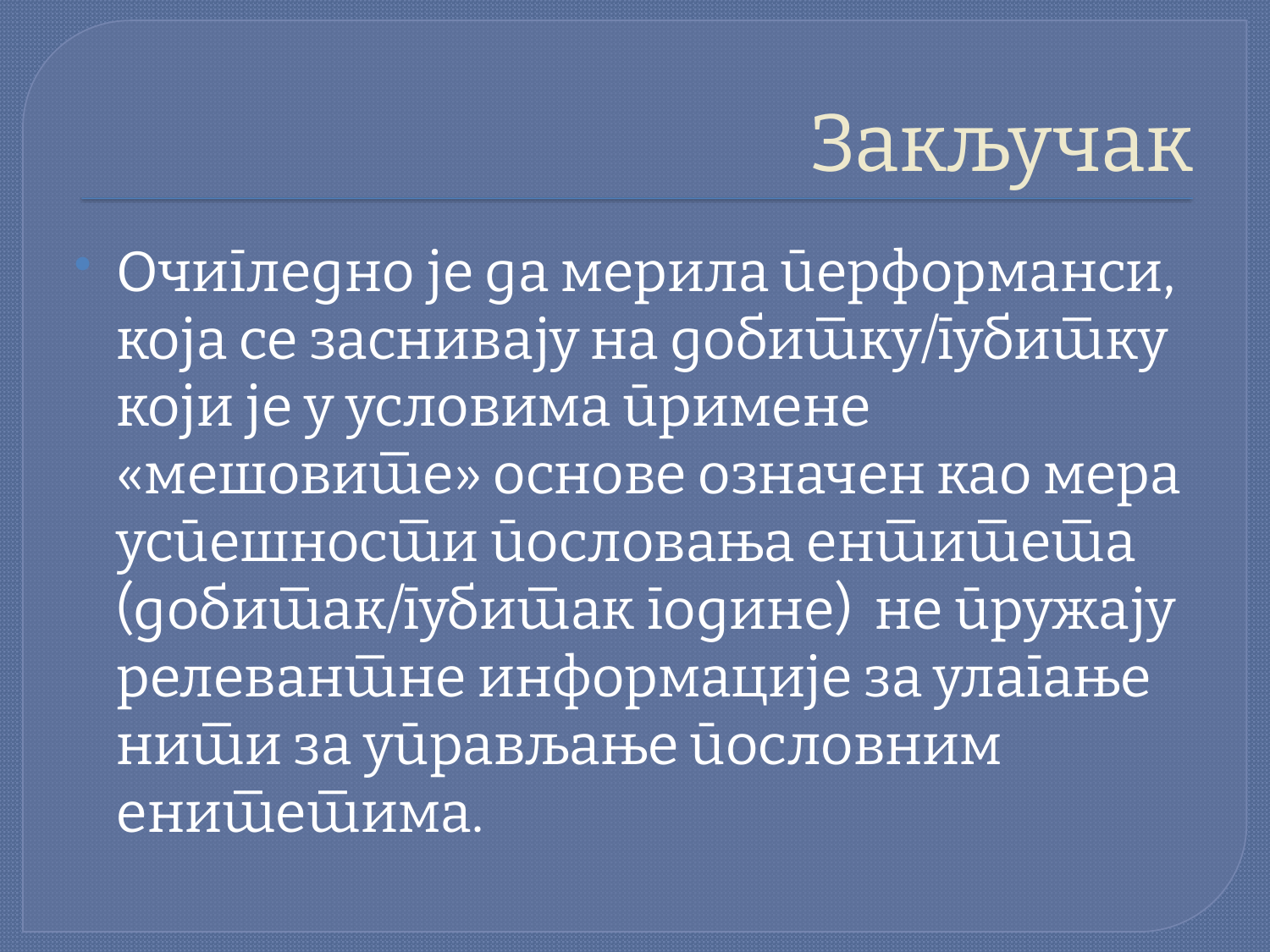

# Закључак
Очигледно је да мерила перформанси, која се заснивају на добитку/губитку који је у условима примене «мешовите» основе означен као мера успешности пословања ентитета (добитак/губитак године)  не пружају релевантне информације за улагање нити за управљање пословним енитетима.